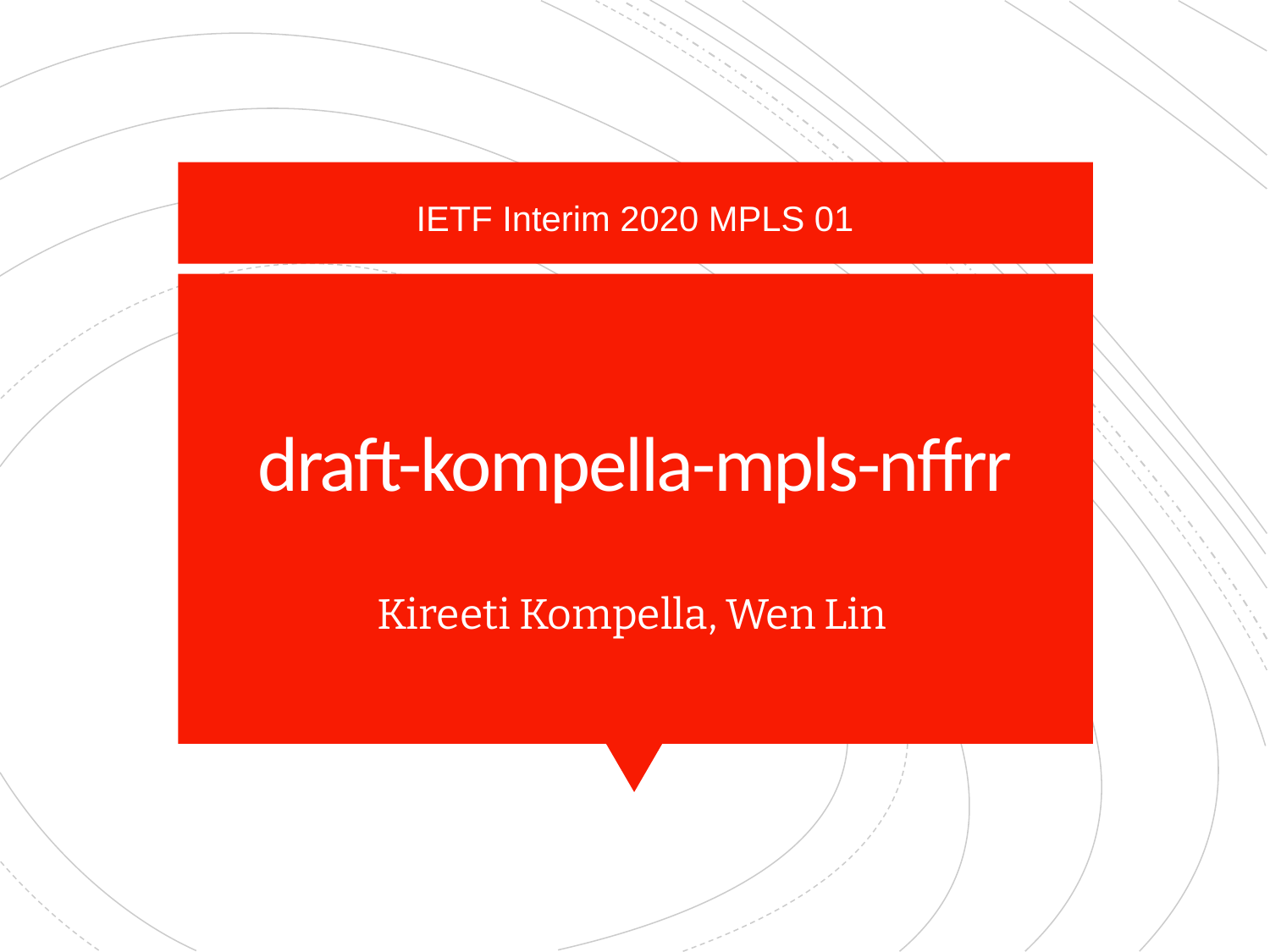

IETF Interim 2020 MPLS 01
# draft-kompella-mpls-nffrr
Kireeti Kompella, Wen Lin